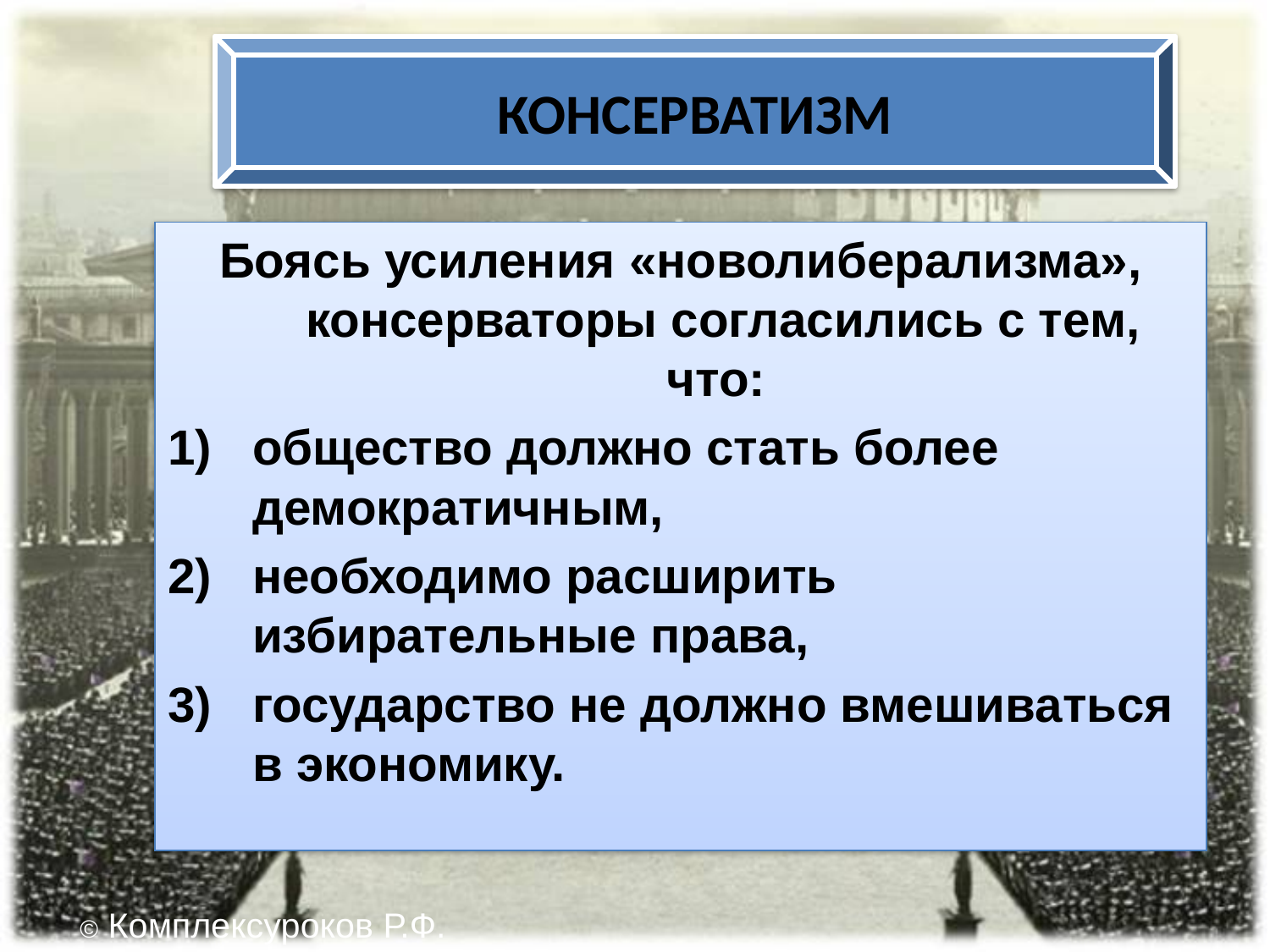

КОНСЕРВАТИЗМ
Боясь усиления «новолиберализма», консерваторы согласились с тем, что:
общество должно стать более демократичным,
необходимо расширить избирательные права,
государство не должно вмешиваться в экономику.
© Комплексуроков Р.Ф.